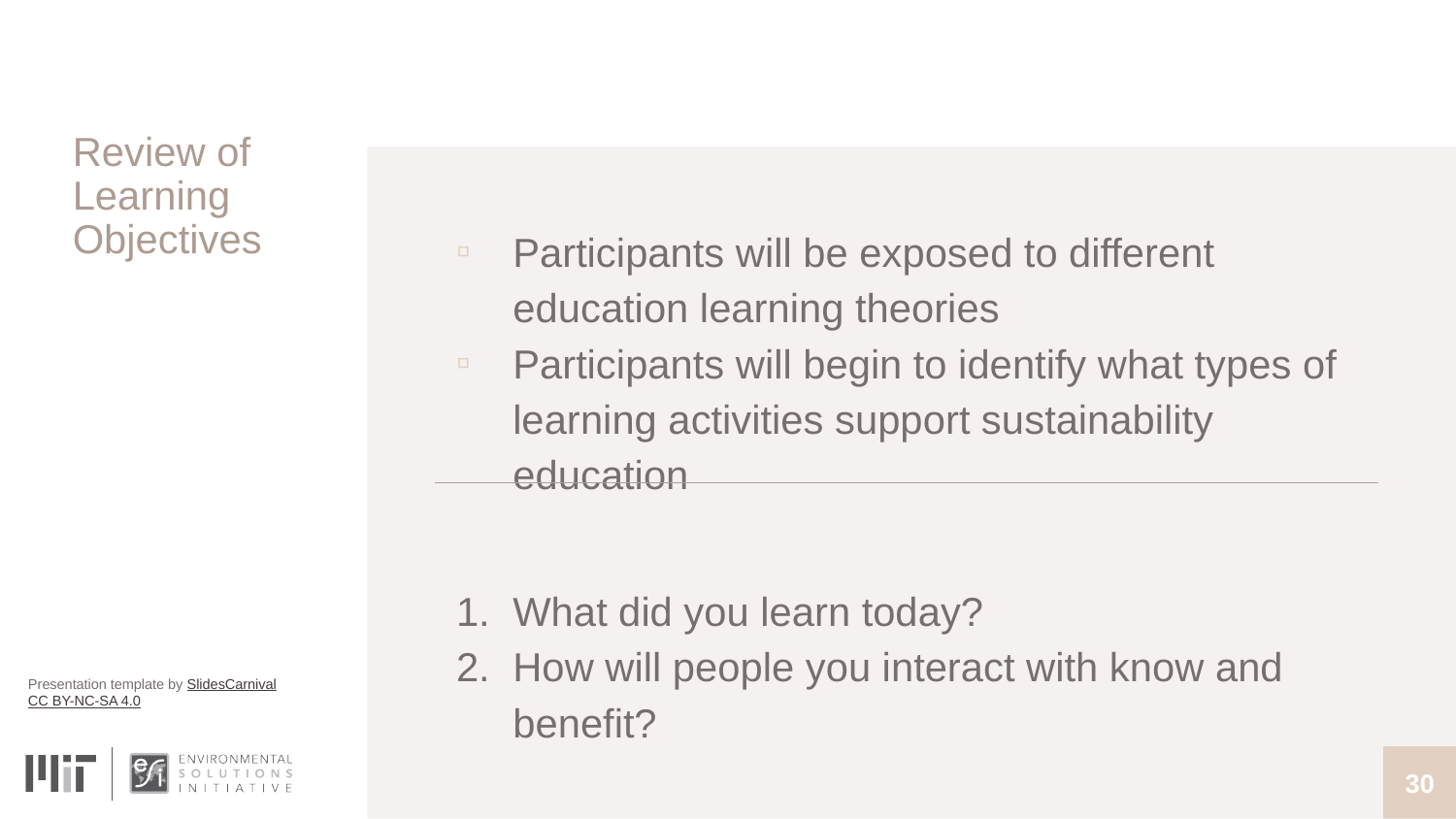

# Review of Learning Objectives
Participants will be exposed to different education learning theories
Participants will begin to identify what types of learning activities support sustainability education

What did you learn today?
How will people you interact with know and benefit?

30